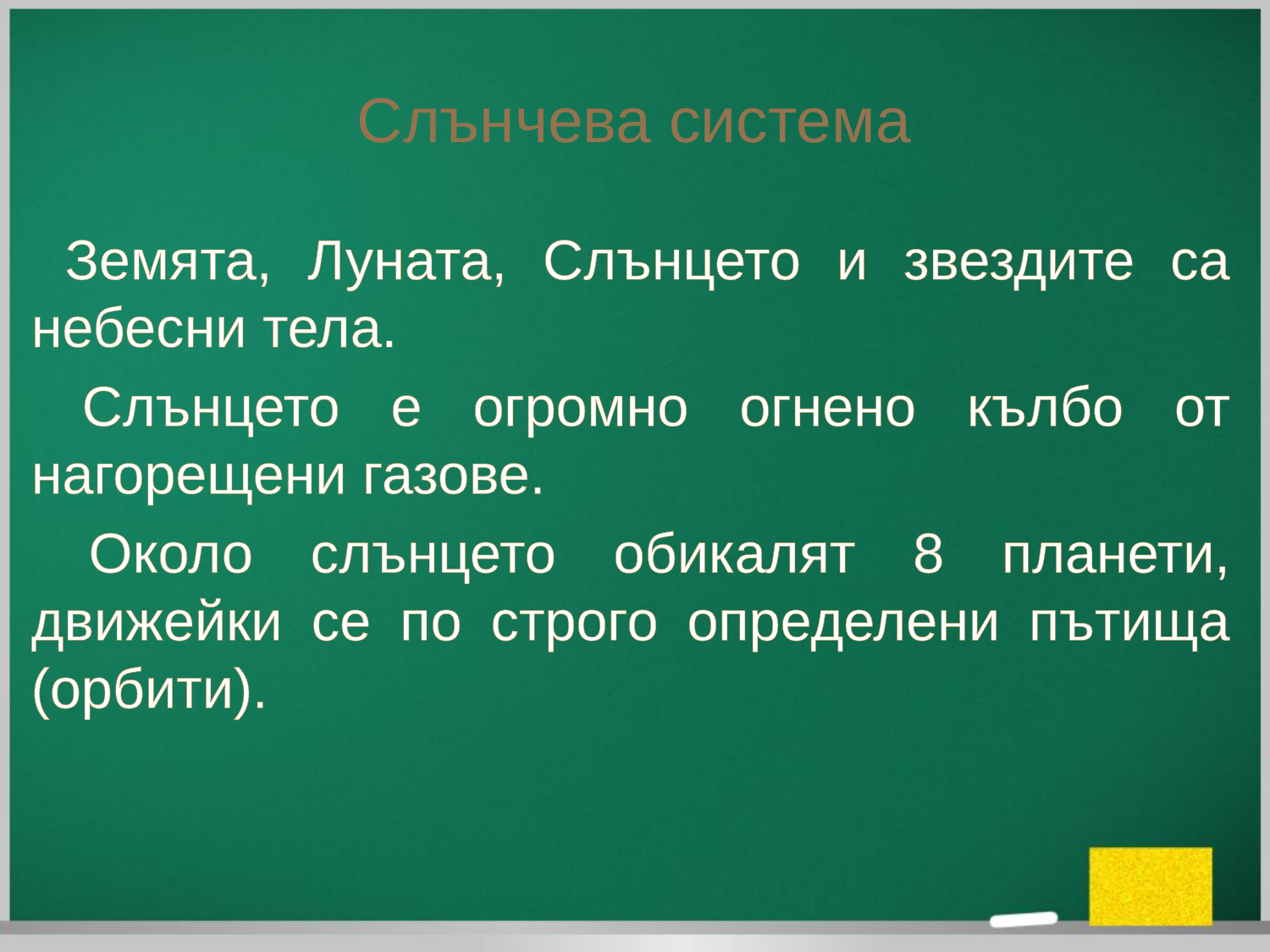

# Слънчева система
 Земята, Луната, Слънцето и звездите са небесни тела.
 Слънцето е огромно огнено кълбо от нагорещени газове.
 Около слънцето обикалят 8 планети, движейки се по строго определени пътища (орбити).